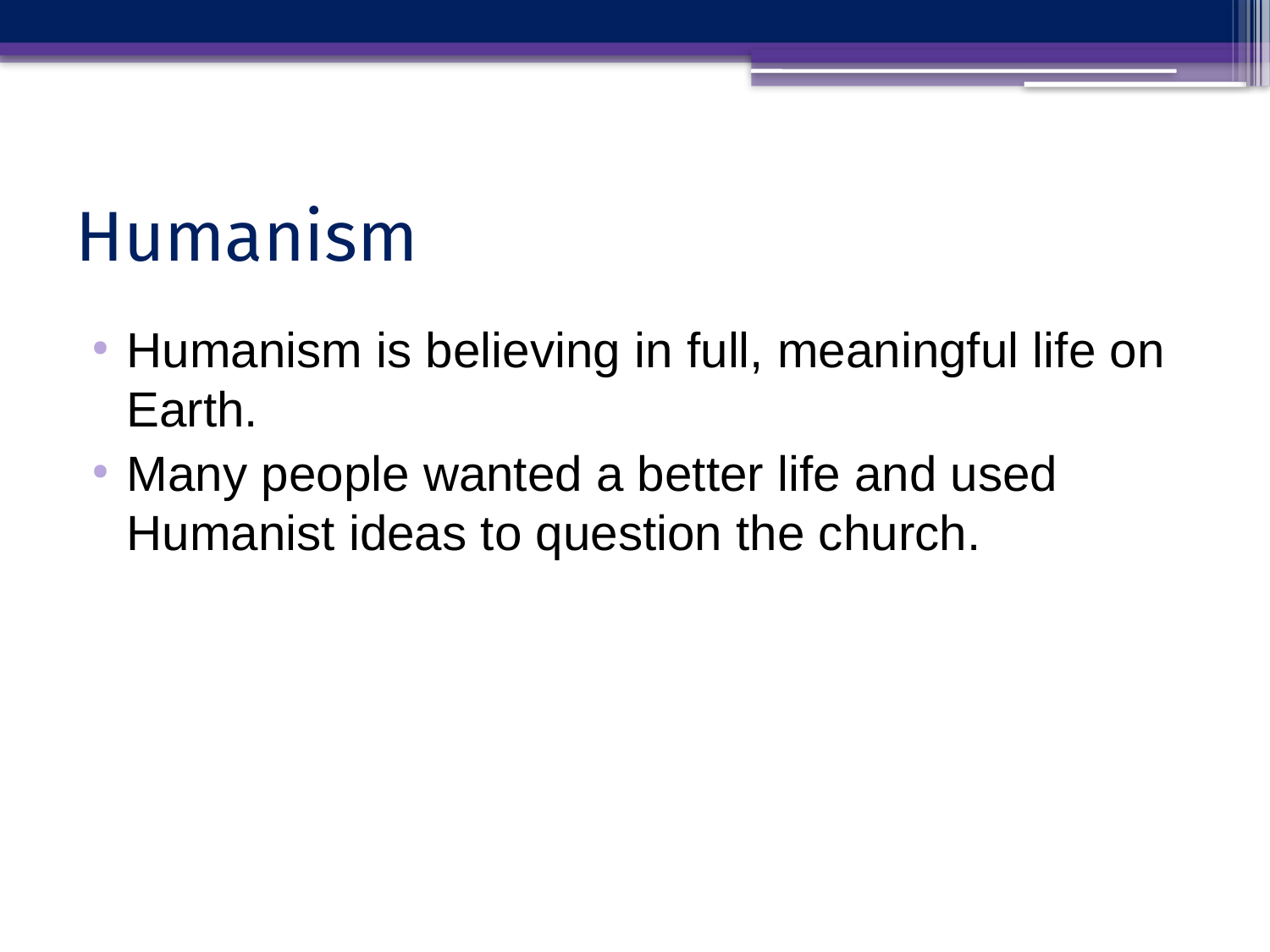

# Humanism
Humanism is believing in full, meaningful life on Earth.
Many people wanted a better life and used Humanist ideas to question the church.